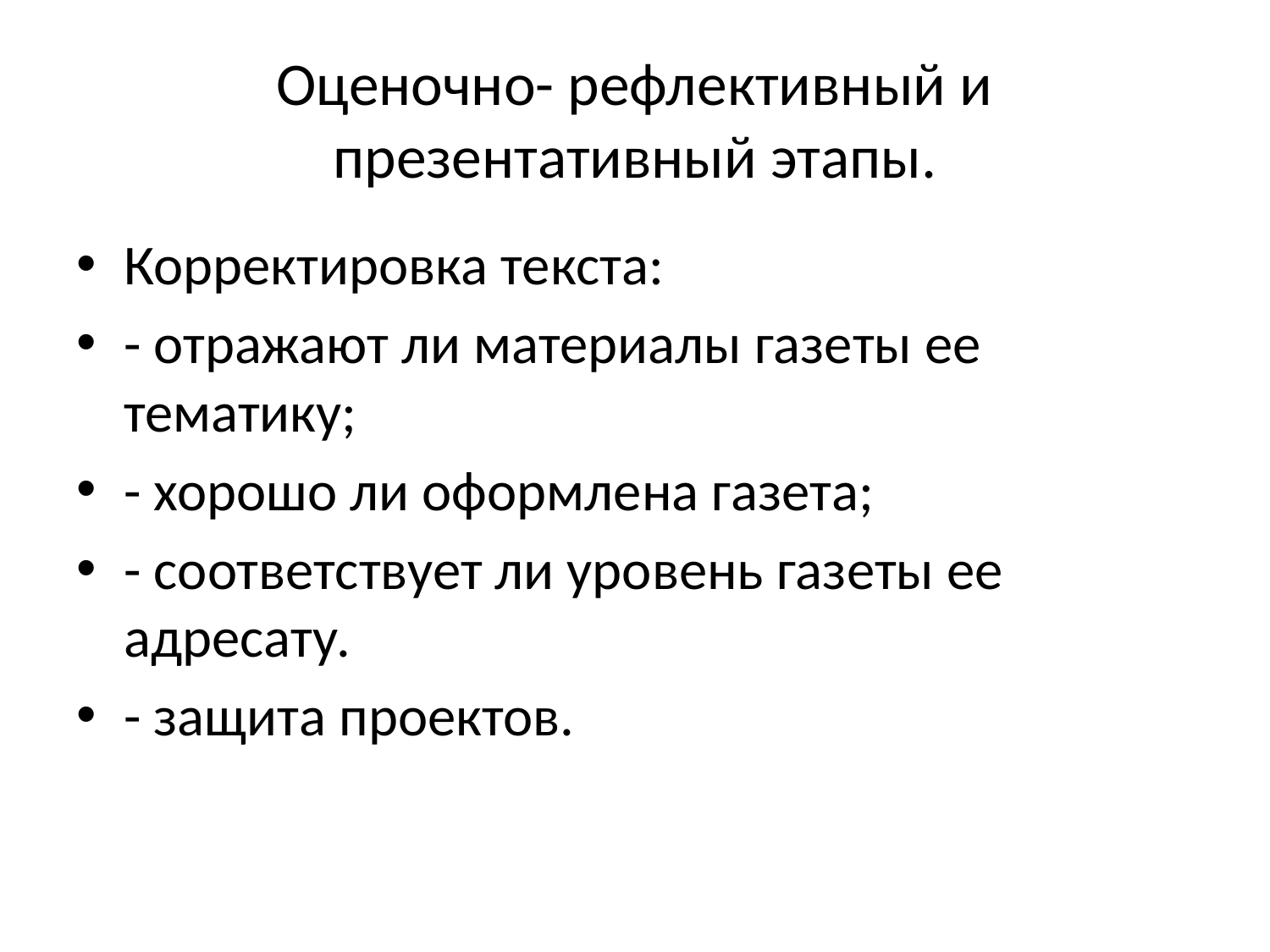

# Оценочно- рефлективный и презентативный этапы.
Корректировка текста:
- отражают ли материалы газеты ее тематику;
- хорошо ли оформлена газета;
- соответствует ли уровень газеты ее адресату.
- защита проектов.